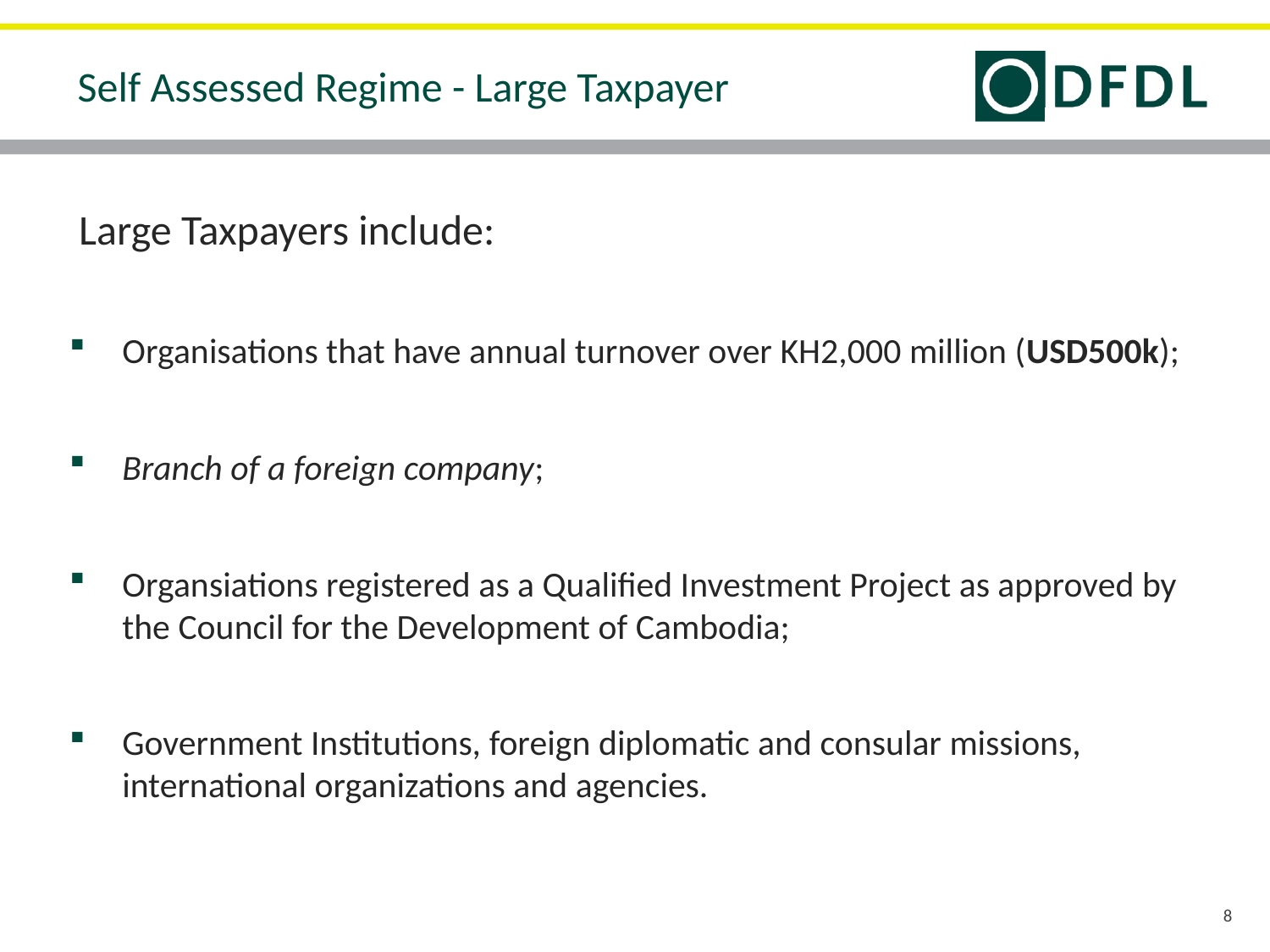

# Self Assessed Regime - Large Taxpayer
 Large Taxpayers include:
Organisations that have annual turnover over KH2,000 million (USD500k);

Branch of a foreign company;

Organsiations registered as a Qualified Investment Project as approved by the Council for the Development of Cambodia;

Government Institutions, foreign diplomatic and consular missions, international organizations and agencies.

8